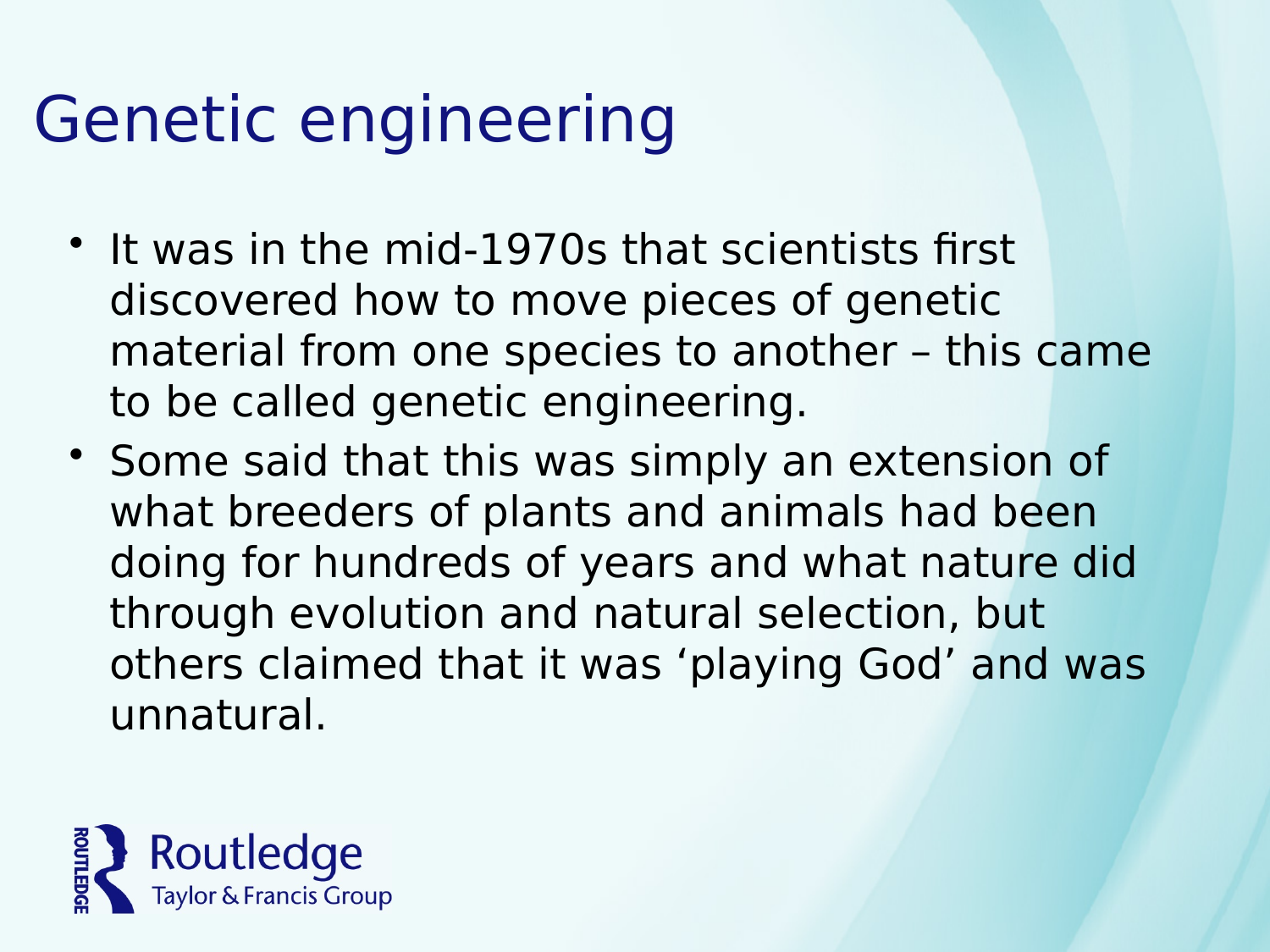

# Genetic engineering
It was in the mid-1970s that scientists first discovered how to move pieces of genetic material from one species to another – this came to be called genetic engineering.
Some said that this was simply an extension of what breeders of plants and animals had been doing for hundreds of years and what nature did through evolution and natural selection, but others claimed that it was ‘playing God’ and was unnatural.